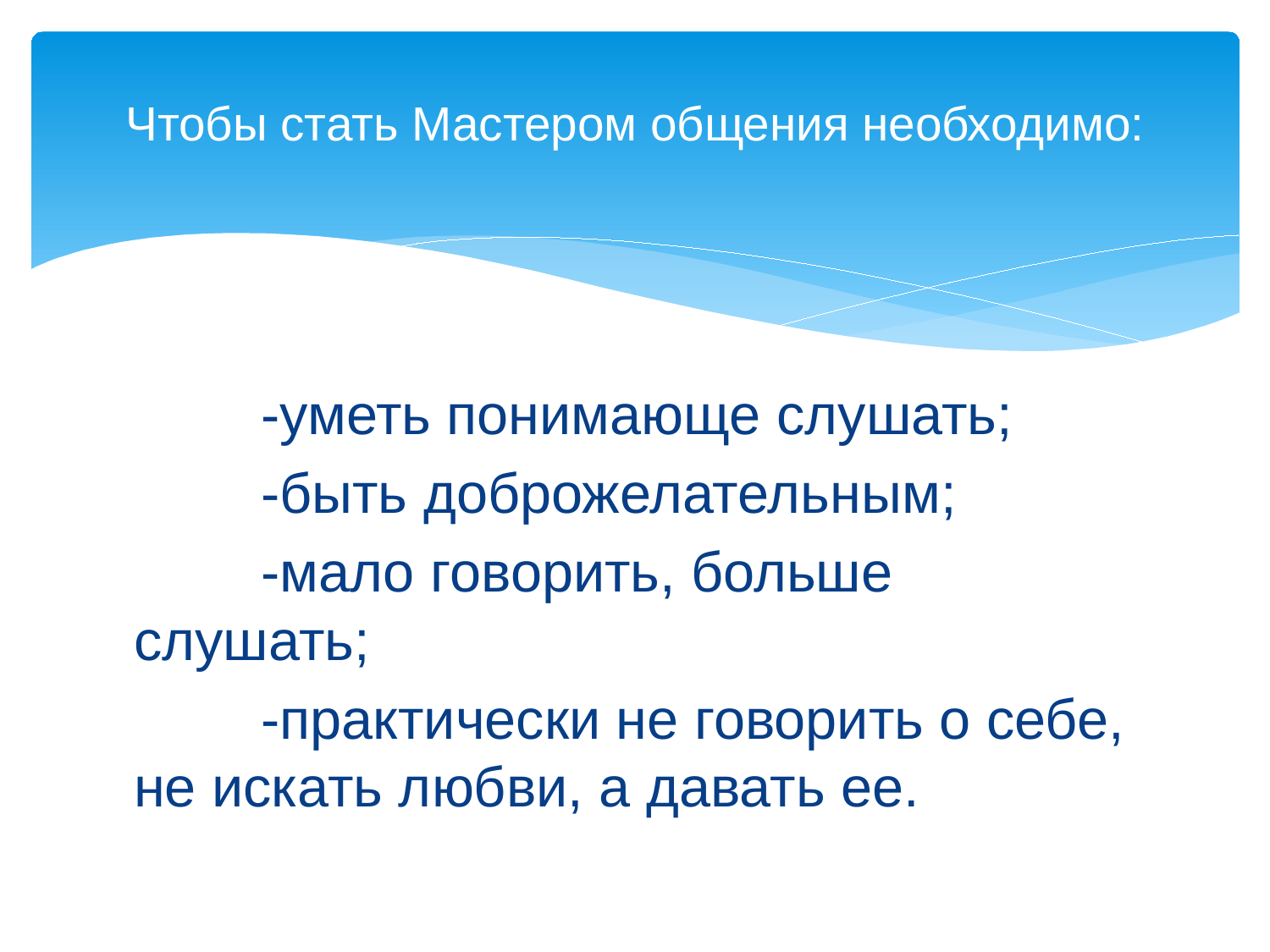

# Чтобы стать Мастером общения необходимо:
	-уметь понимающе слушать;
	-быть доброжелательным;
	-мало говорить, больше слушать;
	-практически не говорить о себе, не искать любви, а давать ее.